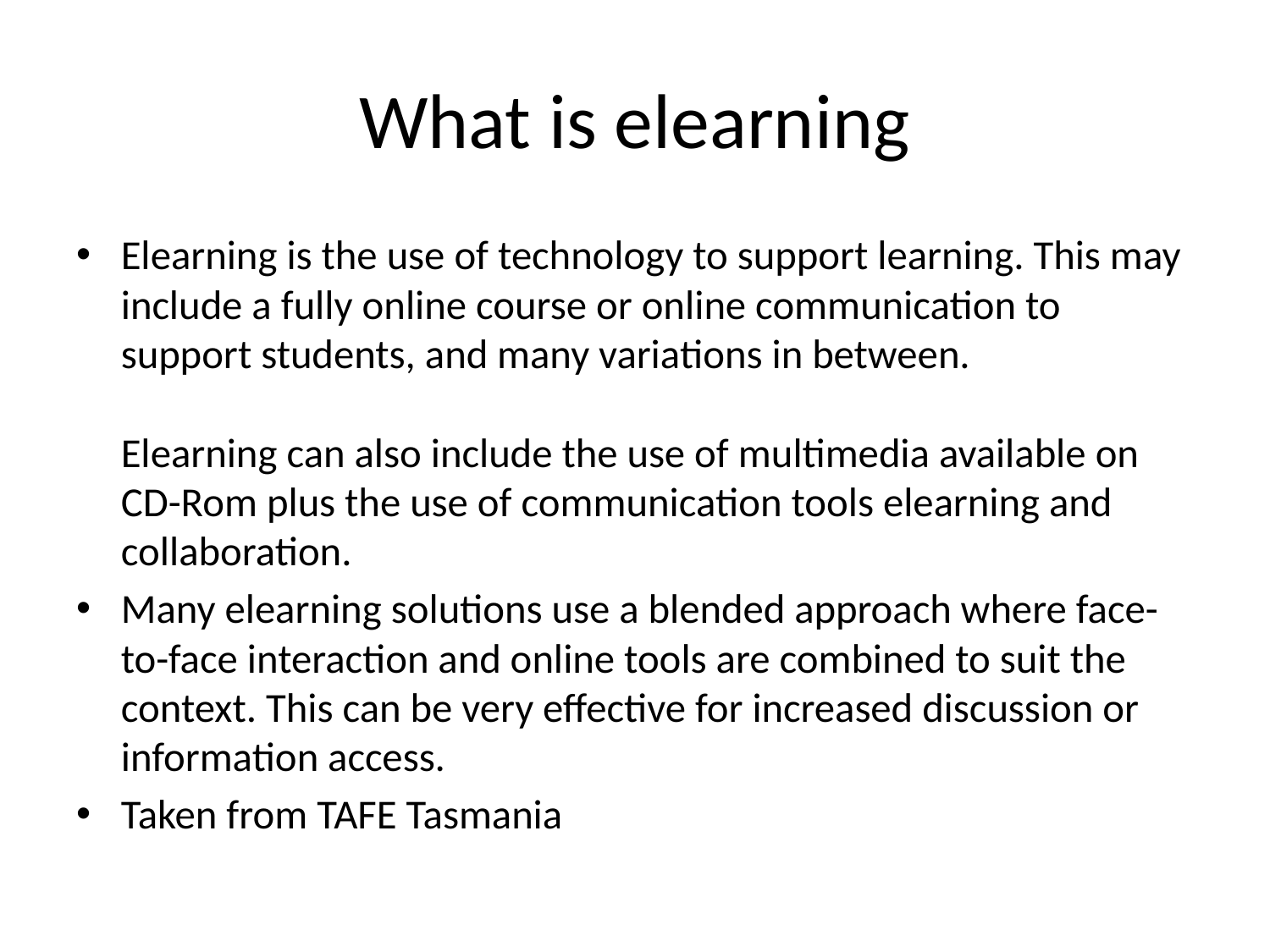

# What is elearning
Elearning is the use of technology to support learning. This may include a fully online course or online communication to support students, and many variations in between.
Elearning can also include the use of multimedia available on CD-Rom plus the use of communication tools elearning and collaboration.
Many elearning solutions use a blended approach where face-to-face interaction and online tools are combined to suit the context. This can be very effective for increased discussion or information access.
Taken from TAFE Tasmania